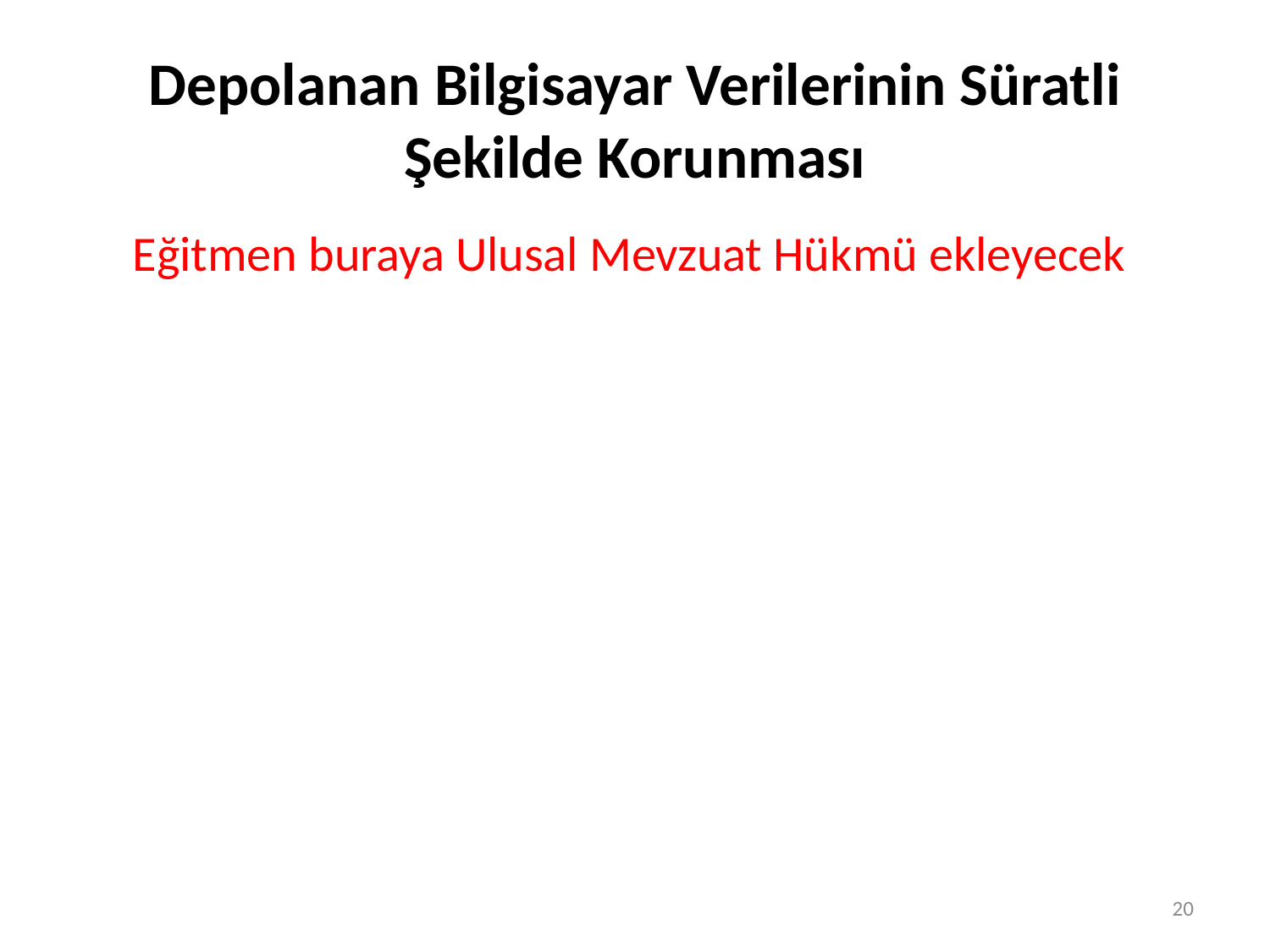

# Depolanan Bilgisayar Verilerinin Süratli Şekilde Korunması
Eğitmen buraya Ulusal Mevzuat Hükmü ekleyecek
20